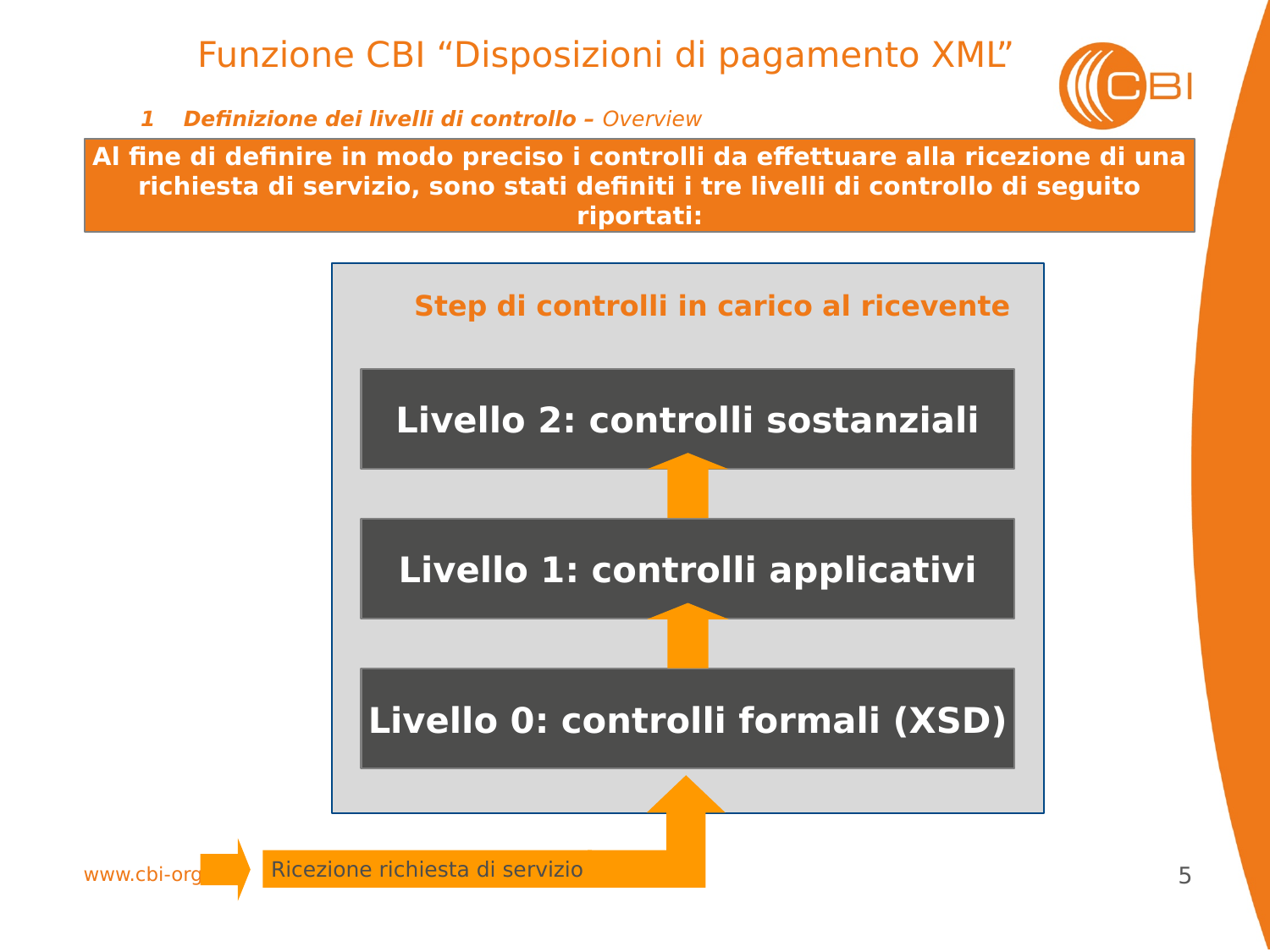

Funzione CBI “Disposizioni di pagamento XML”
1	Definizione dei livelli di controllo – Overview
Al fine di definire in modo preciso i controlli da effettuare alla ricezione di una richiesta di servizio, sono stati definiti i tre livelli di controllo di seguito riportati:

Step di controlli in carico al ricevente
Livello 2: controlli sostanziali

Livello 1: controlli applicativi

Livello 0: controlli formali (XSD)

Ricezione richiesta di servizio